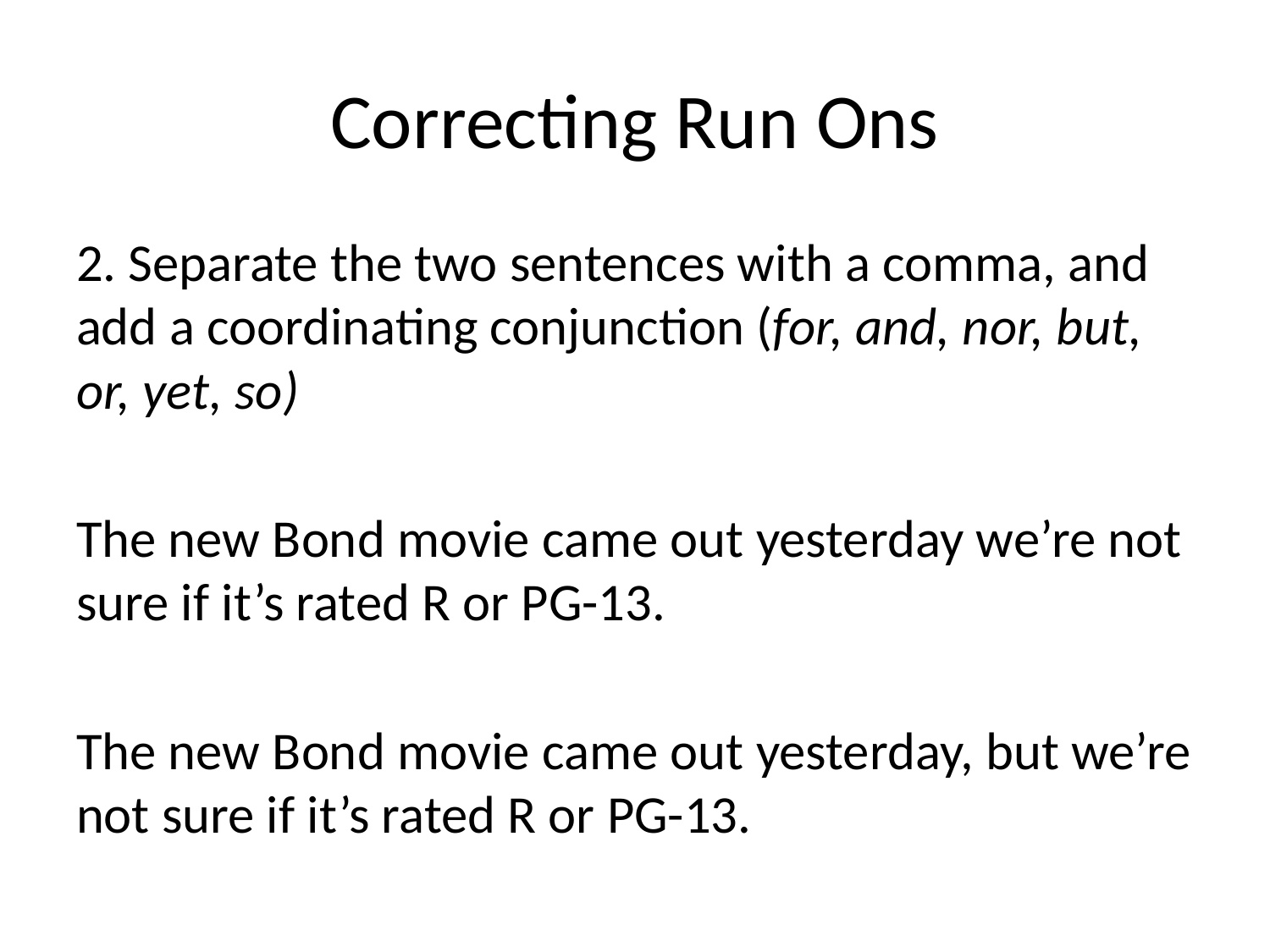

# Correcting Run Ons
2. Separate the two sentences with a comma, and add a coordinating conjunction (for, and, nor, but, or, yet, so)

The new Bond movie came out yesterday we’re not sure if it’s rated R or PG-13.

The new Bond movie came out yesterday, but we’re not sure if it’s rated R or PG-13.